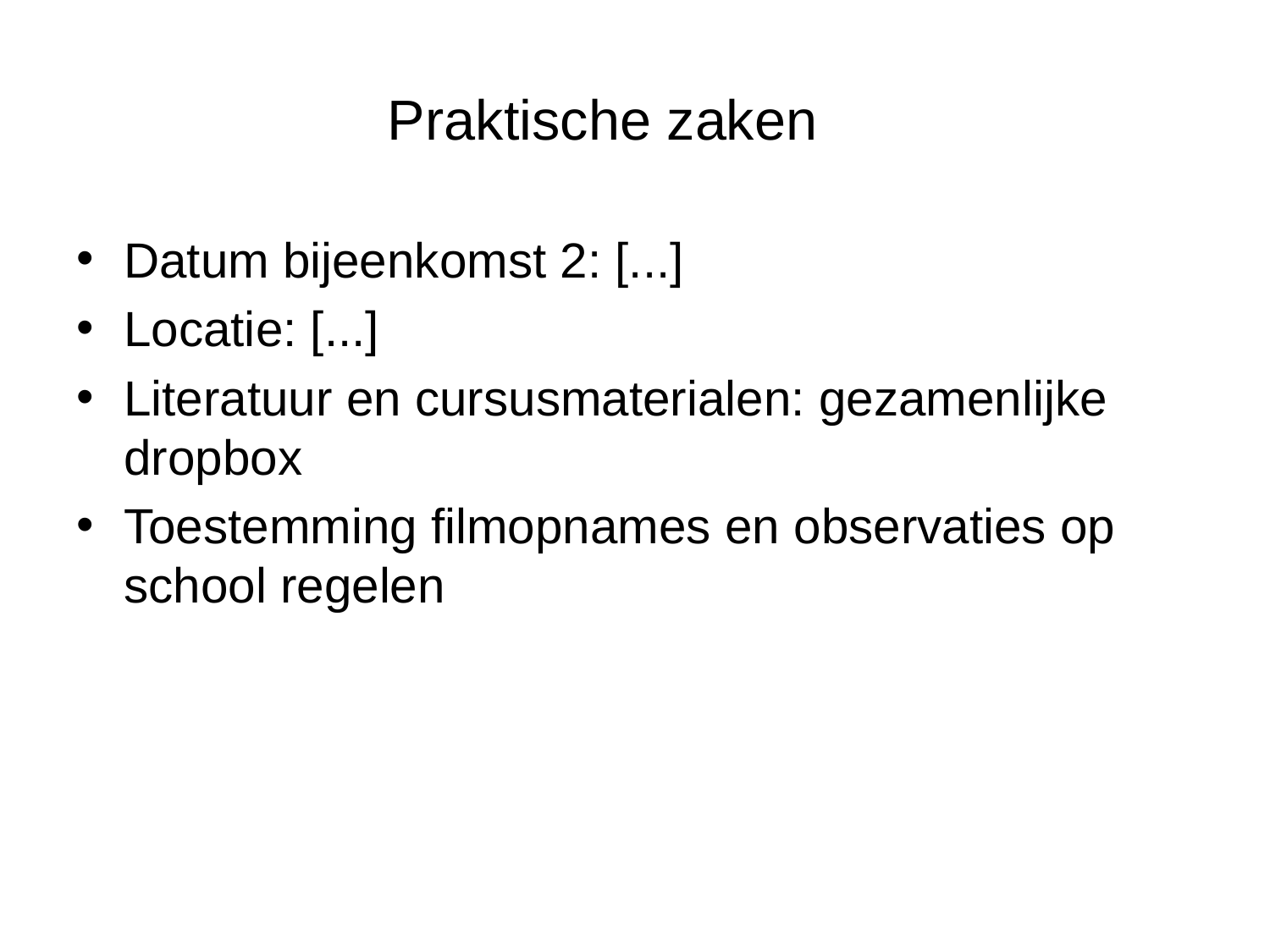

# Praktische zaken
Datum bijeenkomst 2: [...]
Locatie: [...]
Literatuur en cursusmaterialen: gezamenlijke dropbox
Toestemming filmopnames en observaties op school regelen